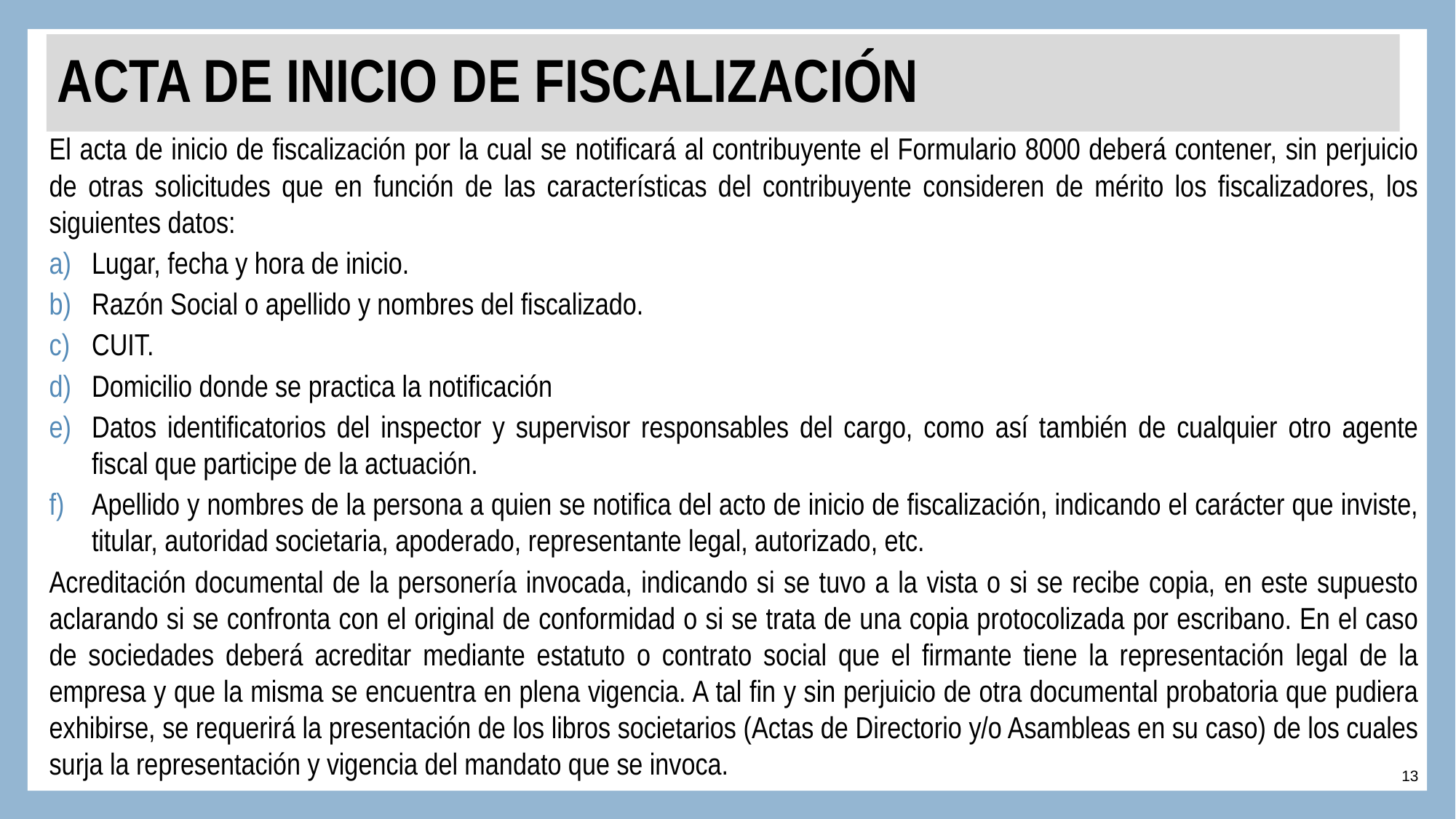

# ACTA DE INICIO DE FISCALIZACIÓN
El acta de inicio de fiscalización por la cual se notificará al contribuyente el Formulario 8000 deberá contener, sin perjuicio de otras solicitudes que en función de las características del contribuyente consideren de mérito los fiscalizadores, los siguientes datos:
Lugar, fecha y hora de inicio.
Razón Social o apellido y nombres del fiscalizado.
CUIT.
Domicilio donde se practica la notificación
Datos identificatorios del inspector y supervisor responsables del cargo, como así también de cualquier otro agente fiscal que participe de la actuación.
Apellido y nombres de la persona a quien se notifica del acto de inicio de fiscalización, indicando el carácter que inviste, titular, autoridad societaria, apoderado, representante legal, autorizado, etc.
Acreditación documental de la personería invocada, indicando si se tuvo a la vista o si se recibe copia, en este supuesto aclarando si se confronta con el original de conformidad o si se trata de una copia protocolizada por escribano. En el caso de sociedades deberá acreditar mediante estatuto o contrato social que el firmante tiene la representación legal de la empresa y que la misma se encuentra en plena vigencia. A tal fin y sin perjuicio de otra documental probatoria que pudiera exhibirse, se requerirá la presentación de los libros societarios (Actas de Directorio y/o Asambleas en su caso) de los cuales surja la representación y vigencia del mandato que se invoca.

13